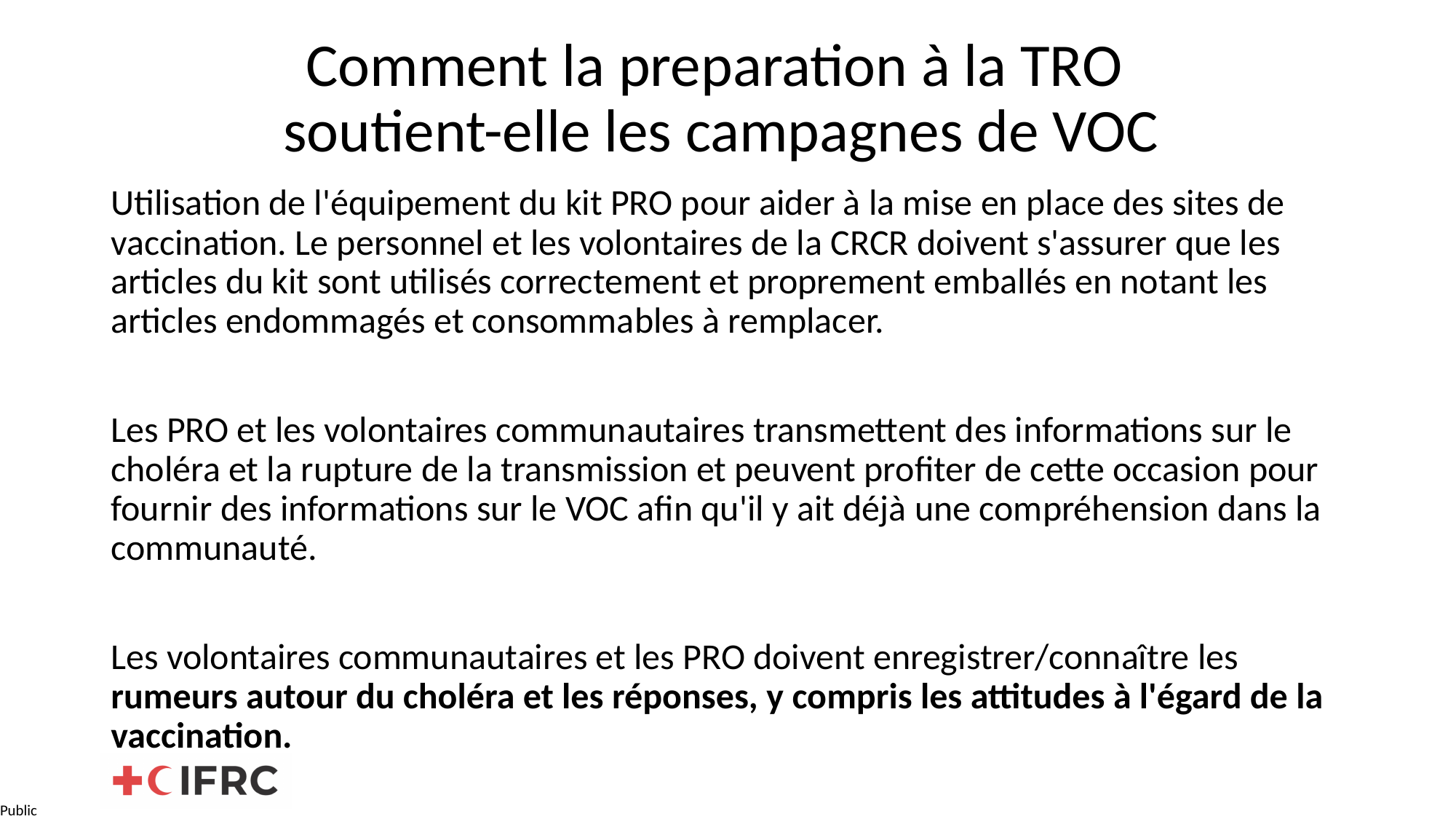

# Comment la preparation à la TRO soutient-elle les campagnes de VOC
Utilisation de l'équipement du kit PRO pour aider à la mise en place des sites de vaccination. Le personnel et les volontaires de la CRCR doivent s'assurer que les articles du kit sont utilisés correctement et proprement emballés en notant les articles endommagés et consommables à remplacer.

Les PRO et les volontaires communautaires transmettent des informations sur le choléra et la rupture de la transmission et peuvent profiter de cette occasion pour fournir des informations sur le VOC afin qu'il y ait déjà une compréhension dans la communauté.

Les volontaires communautaires et les PRO doivent enregistrer/connaître les rumeurs autour du choléra et les réponses, y compris les attitudes à l'égard de la vaccination.